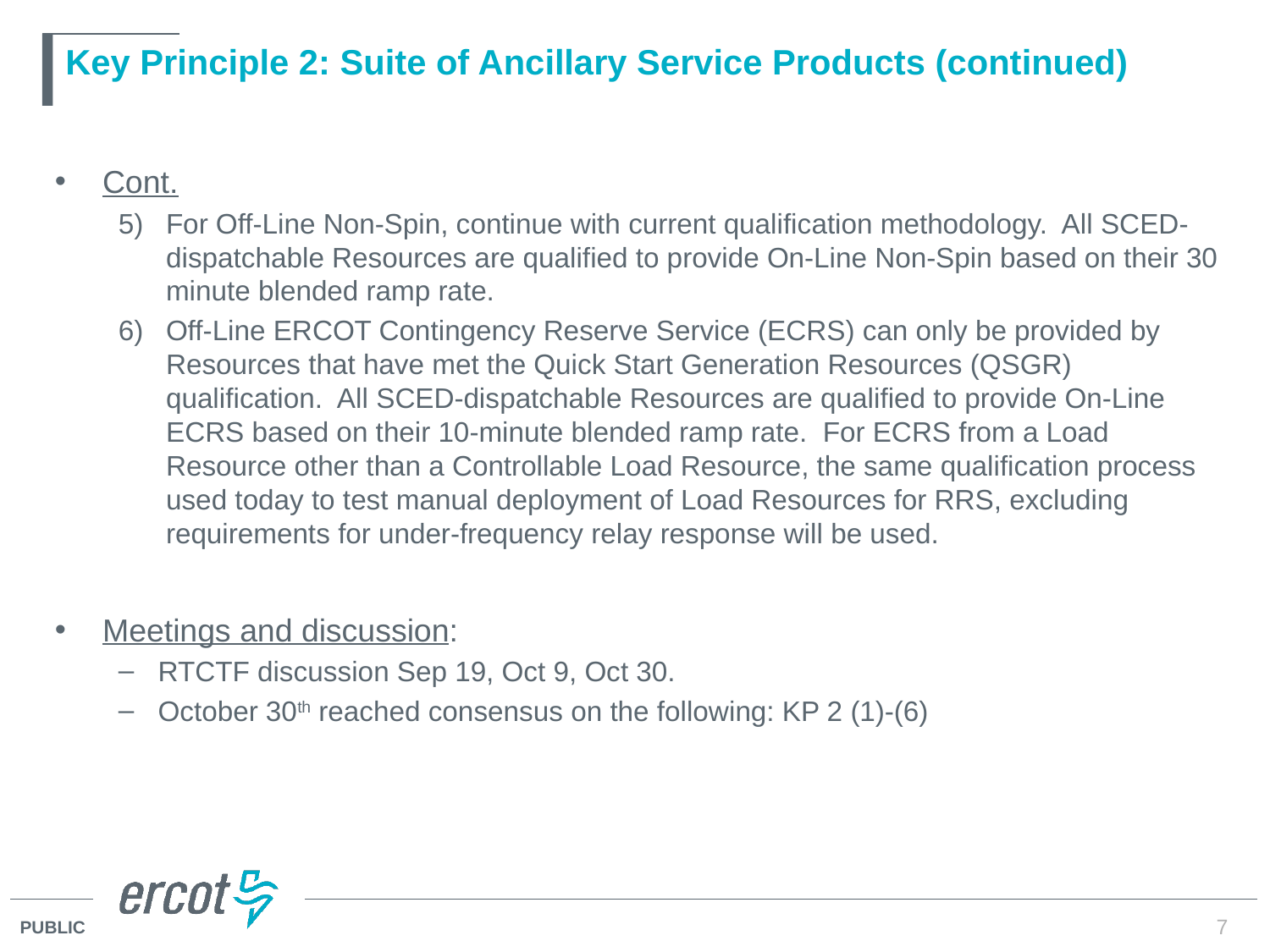

# Key Principle 2: Suite of Ancillary Service Products (continued)

Cont.
For Off-Line Non-Spin, continue with current qualification methodology.  All SCED-dispatchable Resources are qualified to provide On-Line Non-Spin based on their 30 minute blended ramp rate.
Off-Line ERCOT Contingency Reserve Service (ECRS) can only be provided by Resources that have met the Quick Start Generation Resources (QSGR) qualification.  All SCED-dispatchable Resources are qualified to provide On-Line ECRS based on their 10-minute blended ramp rate.  For ECRS from a Load Resource other than a Controllable Load Resource, the same qualification process used today to test manual deployment of Load Resources for RRS, excluding requirements for under-frequency relay response will be used.

Meetings and discussion:
RTCTF discussion Sep 19, Oct 9, Oct 30.
October 30th reached consensus on the following: KP 2 (1)-(6)
7